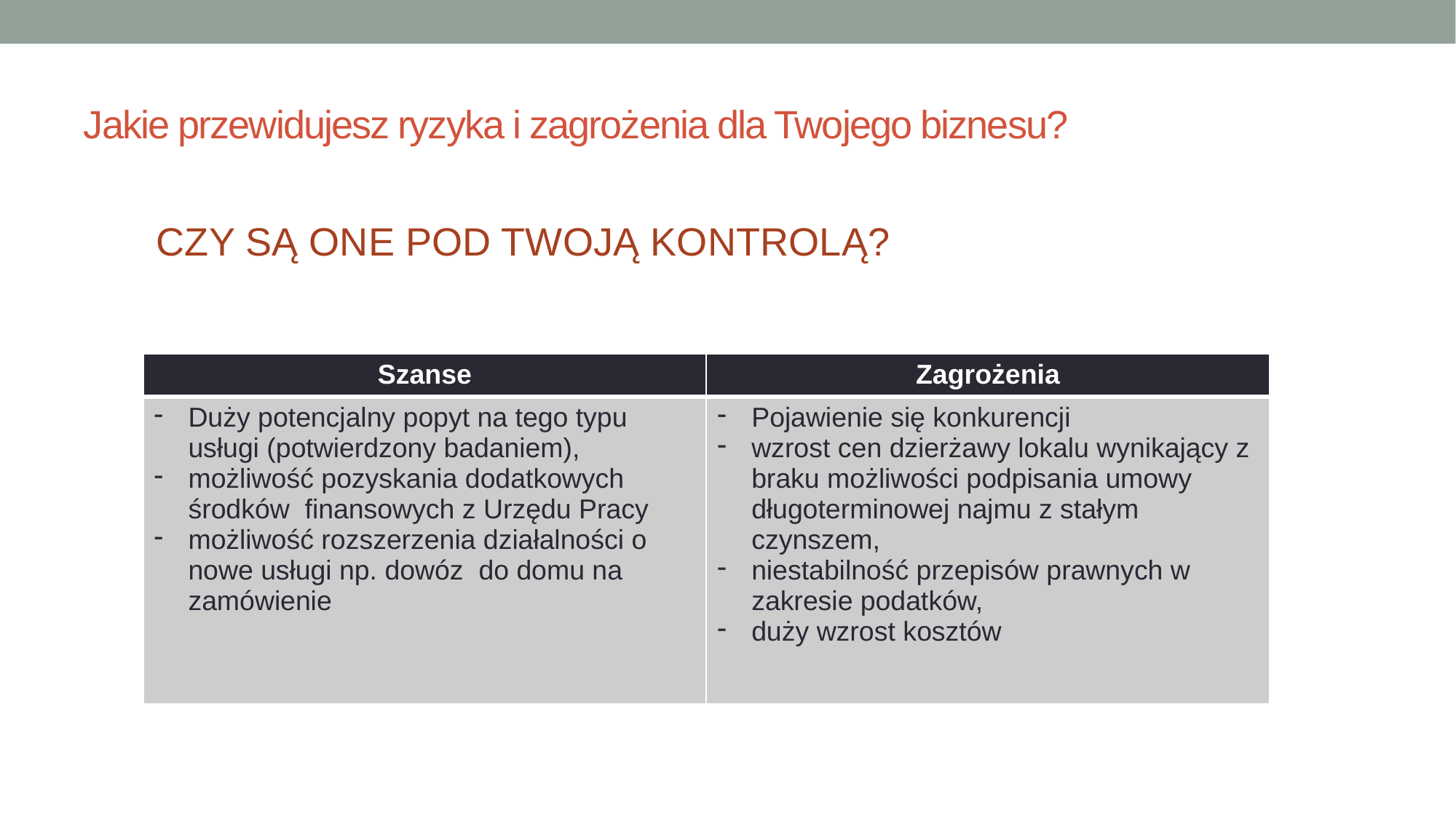

# Jakie przewidujesz ryzyka i zagrożenia dla Twojego biznesu?
Czy są one pod Twoją kontrolą?
| Szanse | Zagrożenia |
| --- | --- |
| Duży potencjalny popyt na tego typu usługi (potwierdzony badaniem), możliwość pozyskania dodatkowych środków finansowych z Urzędu Pracy możliwość rozszerzenia działalności o nowe usługi np. dowóz do domu na zamówienie | Pojawienie się konkurencji wzrost cen dzierżawy lokalu wynikający z braku możliwości podpisania umowy długoterminowej najmu z stałym czynszem, niestabilność przepisów prawnych w zakresie podatków, duży wzrost kosztów |